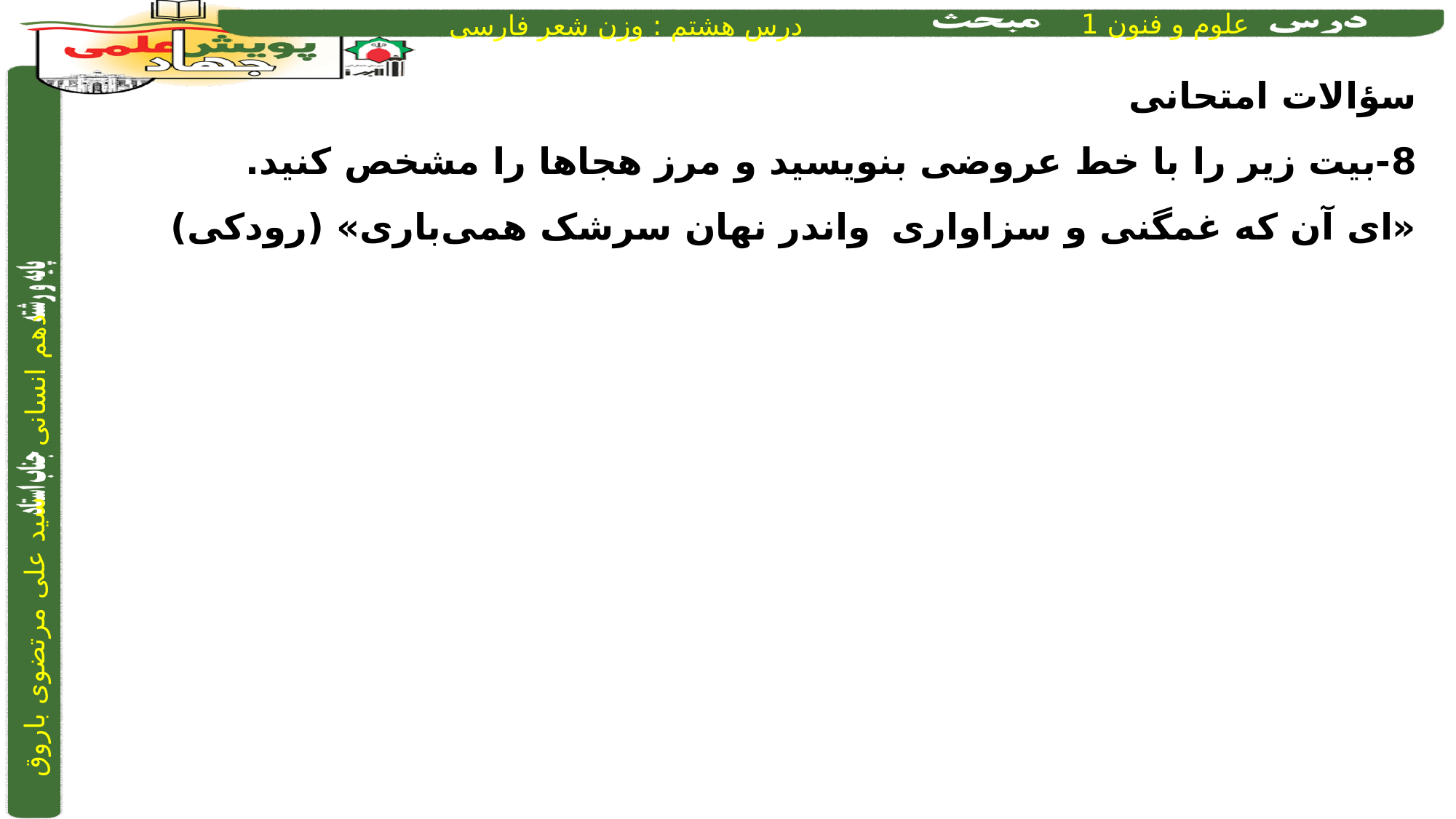

سؤالات امتحانی
8-بیت زیر را با خط عروضی بنویسید و مرز هجاها را مشخص کنید.
«ای آن که غمگنی و سزاواری	 	واندر نهان سرشک همی‌باری» (رودکی)